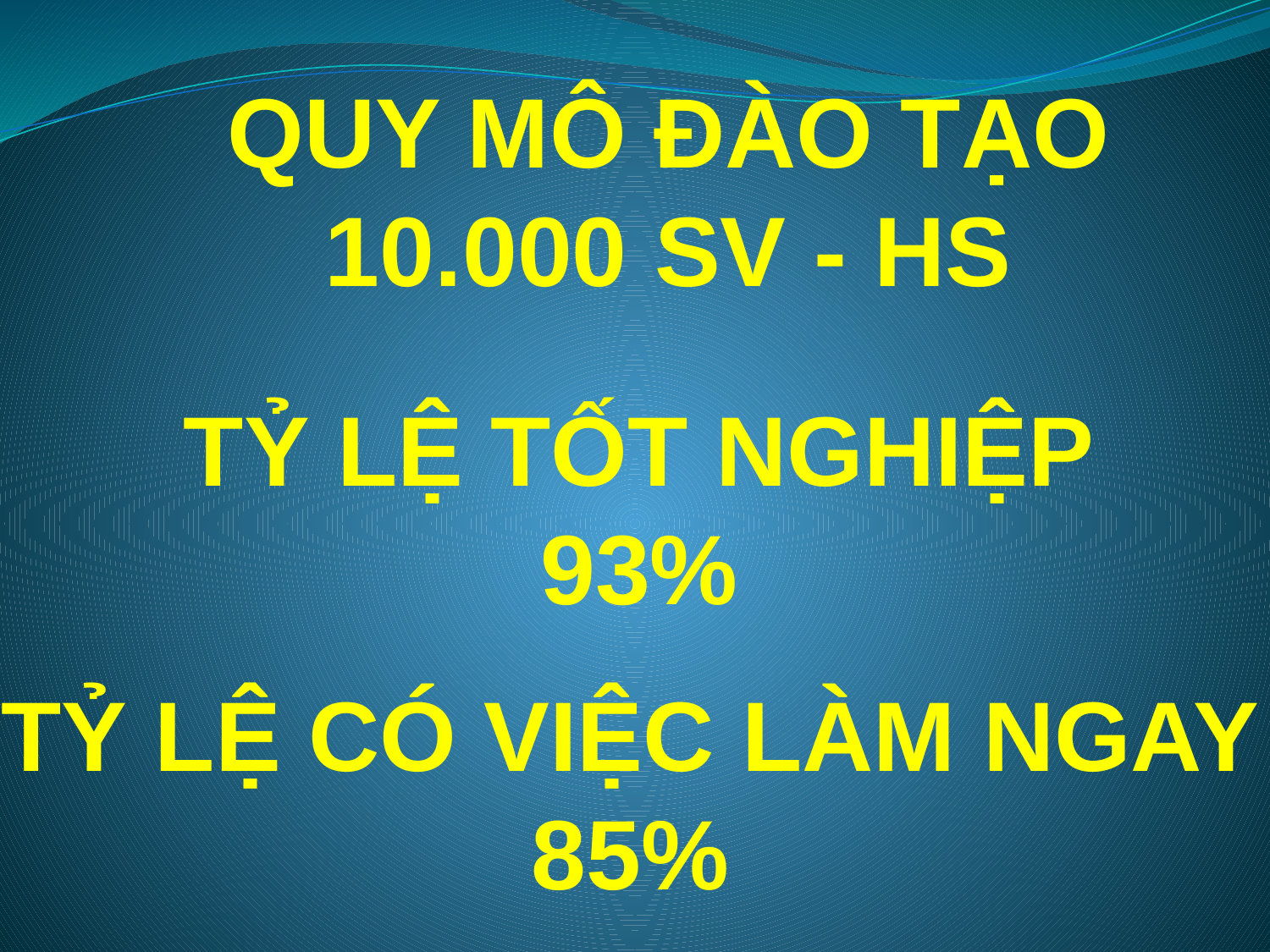

QUY MÔ ĐÀO TẠO
10.000 SV - HS
# TỶ LỆ TỐT NGHIỆP 93%
TỶ LỆ CÓ VIỆC LÀM NGAY
85%